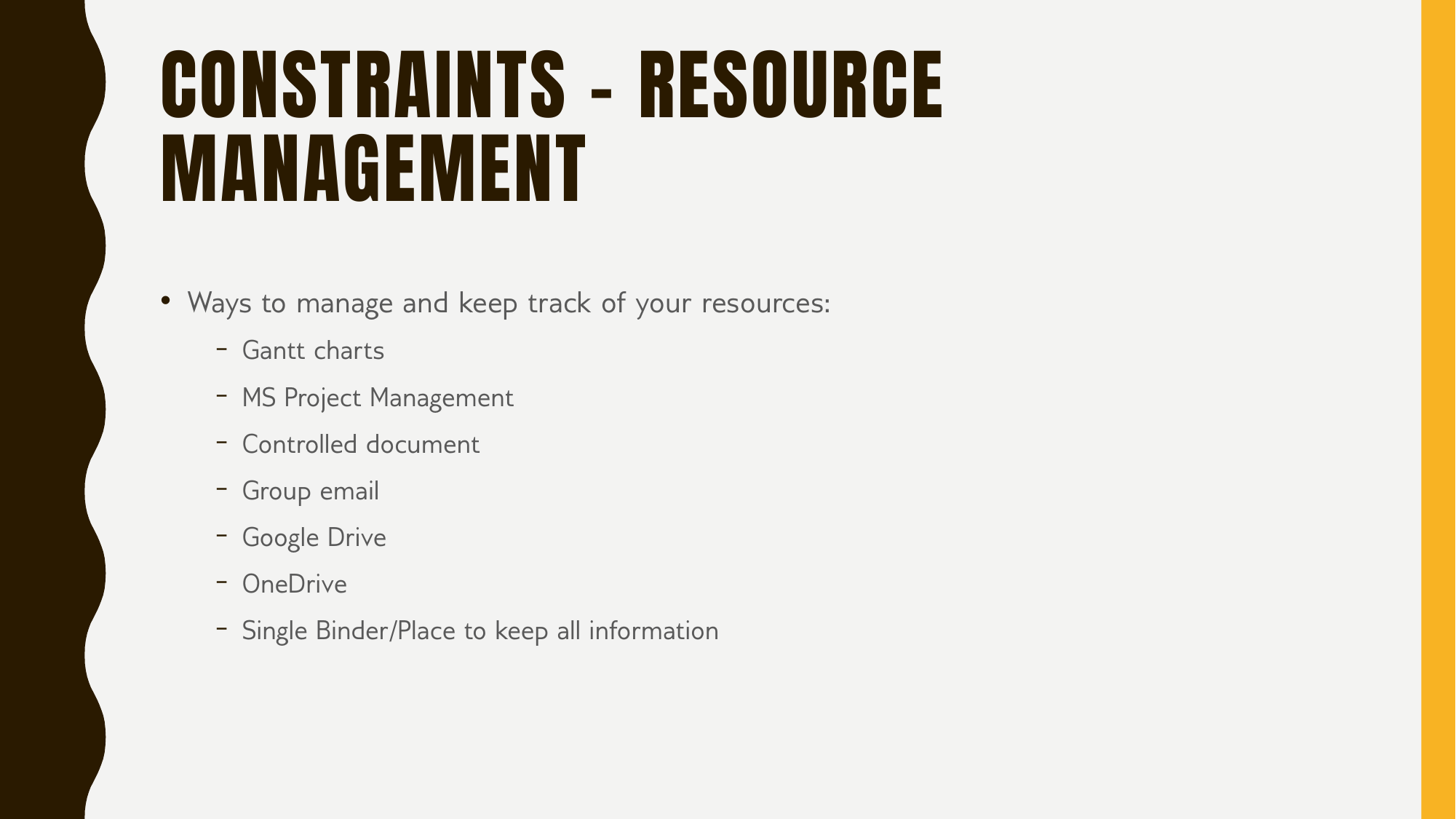

# Constraints - Resource management
Ways to manage and keep track of your resources:
Gantt charts
MS Project Management
Controlled document
Group email
Google Drive
OneDrive
Single Binder/Place to keep all information